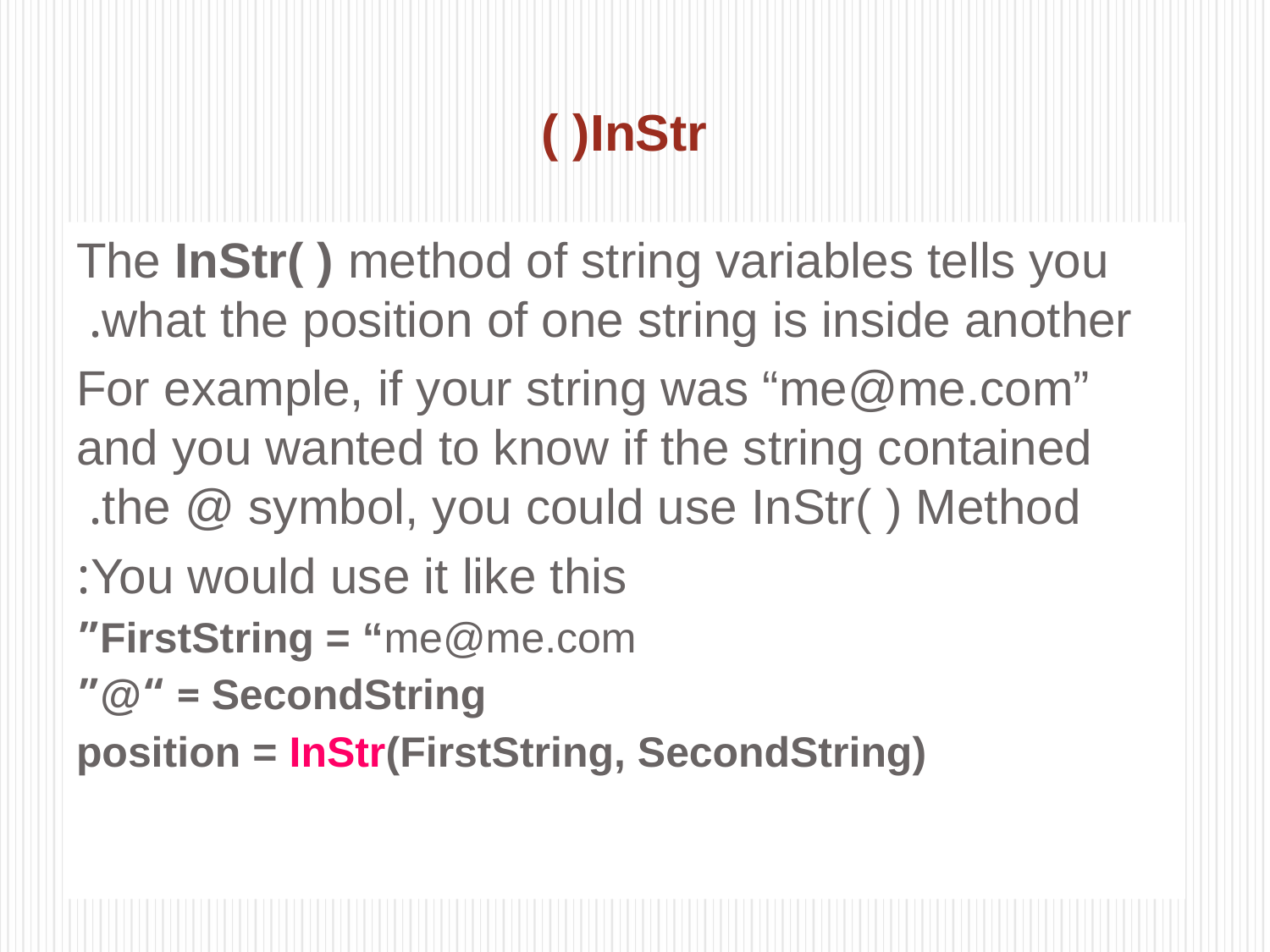

# InStr( )
The InStr( ) method of string variables tells you what the position of one string is inside another.
For example, if your string was “me@me.com” and you wanted to know if the string contained the @ symbol, you could use InStr( ) Method.
You would use it like this:
FirstString = “me@me.com”
SecondString = “@”
position = InStr(FirstString, SecondString)